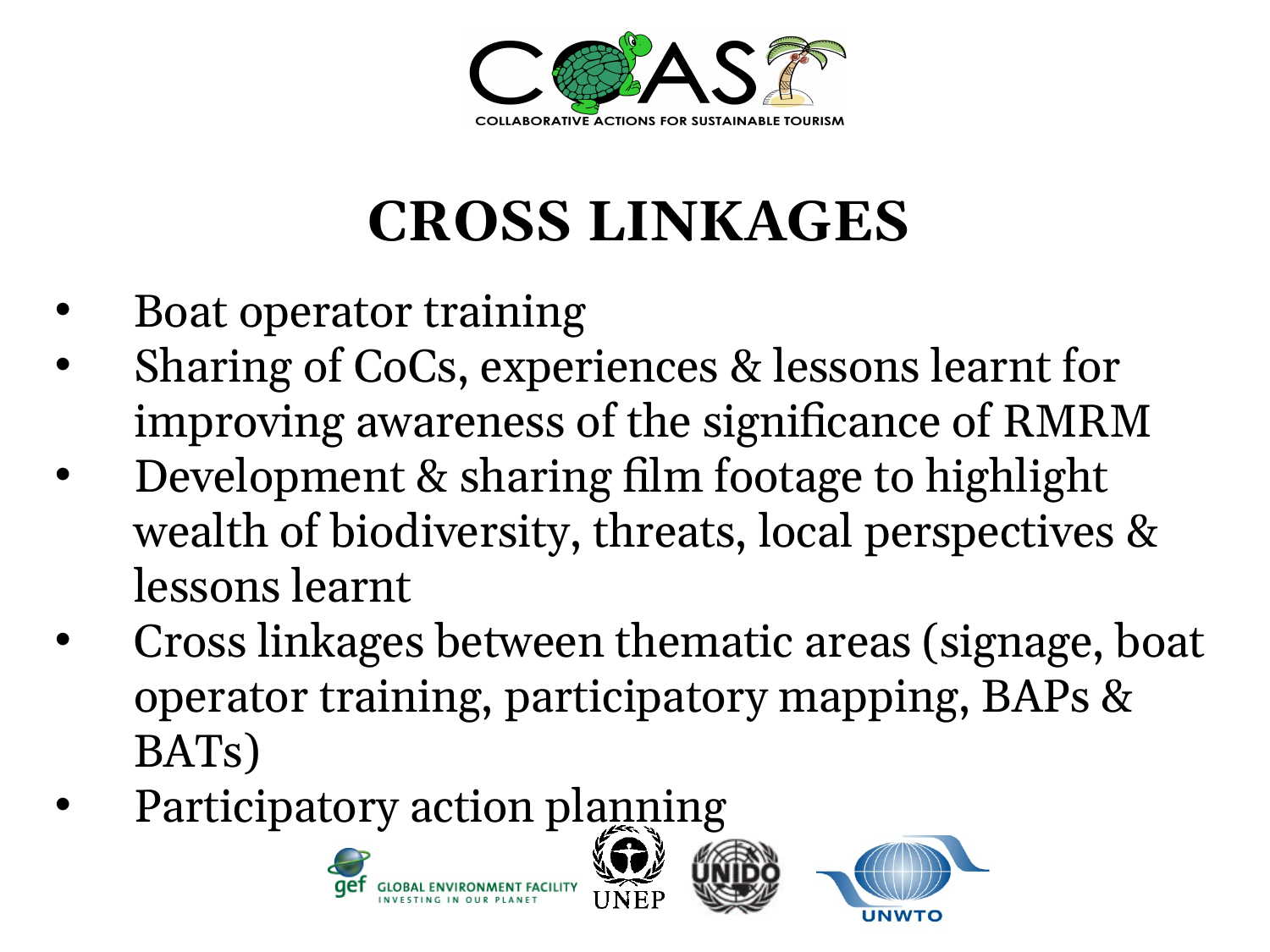

CROSS LINKAGES

Boat operator training
Sharing of CoCs, experiences & lessons learnt for improving awareness of the significance of RMRM
Development & sharing film footage to highlight wealth of biodiversity, threats, local perspectives & lessons learnt
Cross linkages between thematic areas (signage, boat operator training, participatory mapping, BAPs & BATs)
Participatory action planning

#